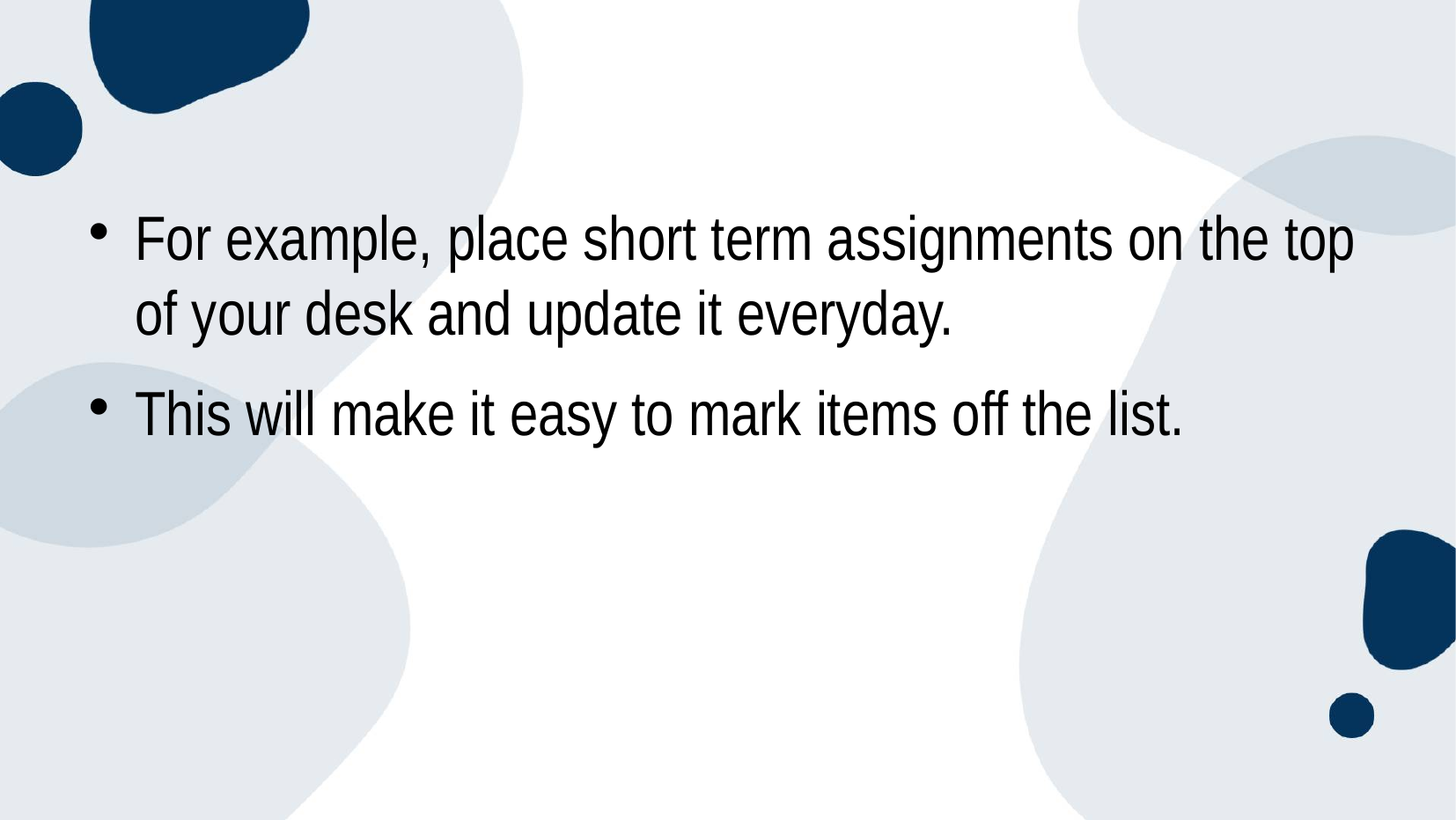

For example, place short term assignments on the top of your desk and update it everyday.
This will make it easy to mark items off the list.